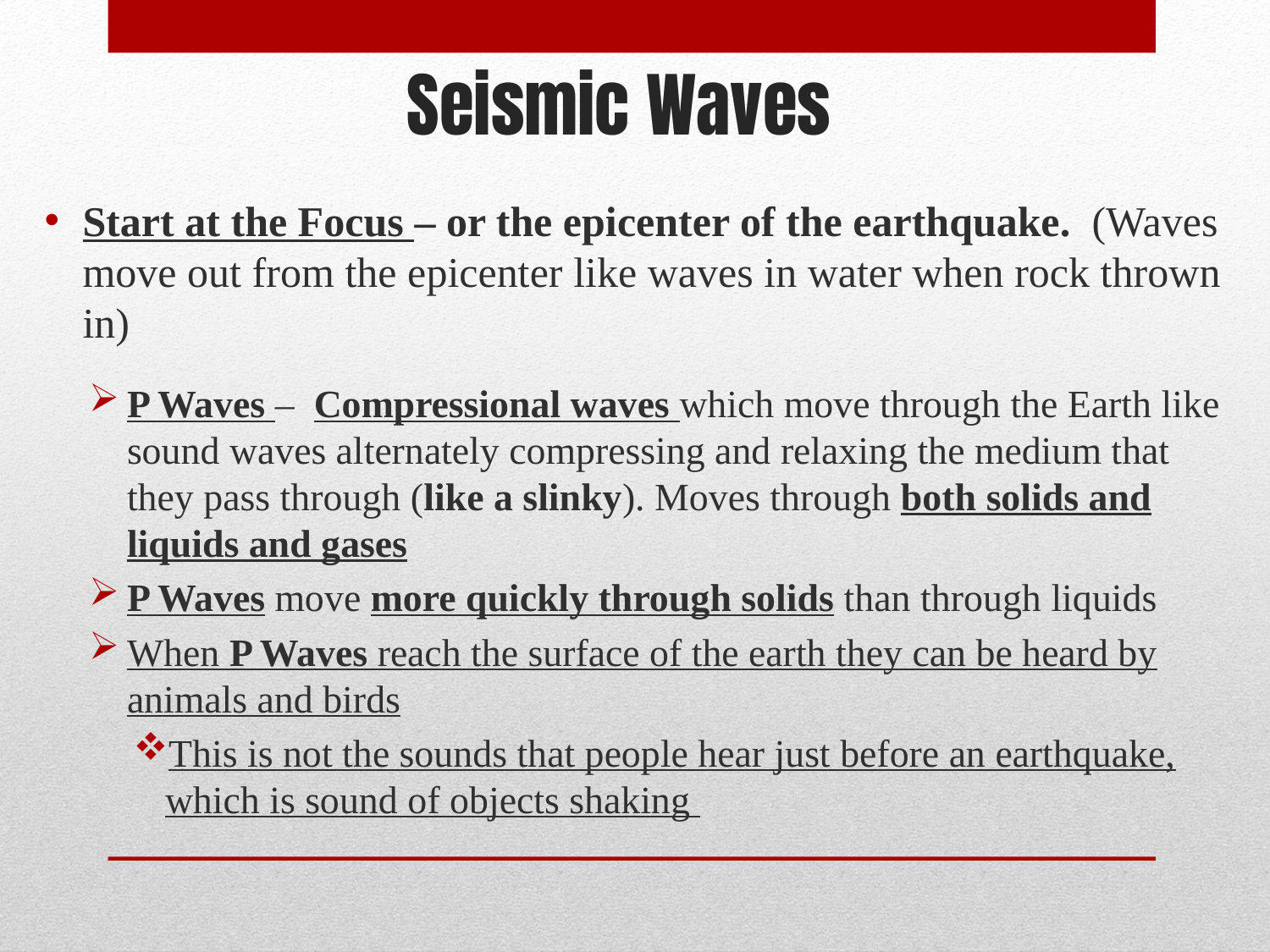

# Seismic Waves
Start at the Focus – or the epicenter of the earthquake.  (Waves move out from the epicenter like waves in water when rock thrown in)

P Waves –  Compressional waves which move through the Earth like sound waves alternately compressing and relaxing the medium that they pass through (like a slinky). Moves through both solids and liquids and gases
P Waves move more quickly through solids than through liquids
When P Waves reach the surface of the earth they can be heard by animals and birds
This is not the sounds that people hear just before an earthquake, which is sound of objects shaking